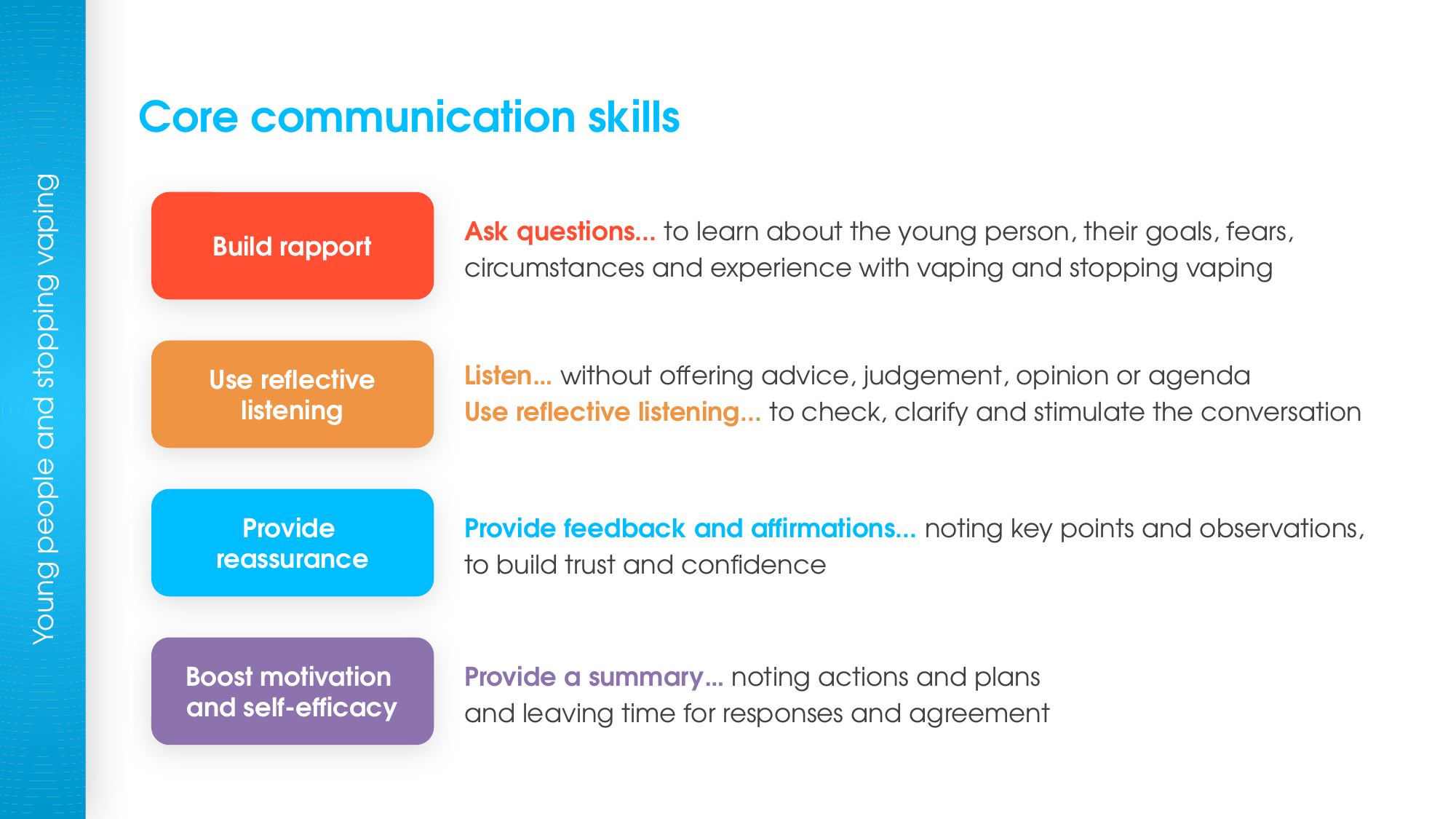

# Core communication skills
Build rapport
Ask questions... to learn about the young person, their goals, fears, circumstances and experience with vaping and stopping vaping
Use reflective listening
Listen… without offering advice, judgement, opinion or agenda
Use reflective listening... to check, clarify and stimulate the conversation
Provide
reassurance
Provide feedback and affirmations... noting key points and observations, to build trust and confidence
Boost motivation
and self-efficacy
Provide a summary… noting actions and plans
and leaving time for responses and agreement